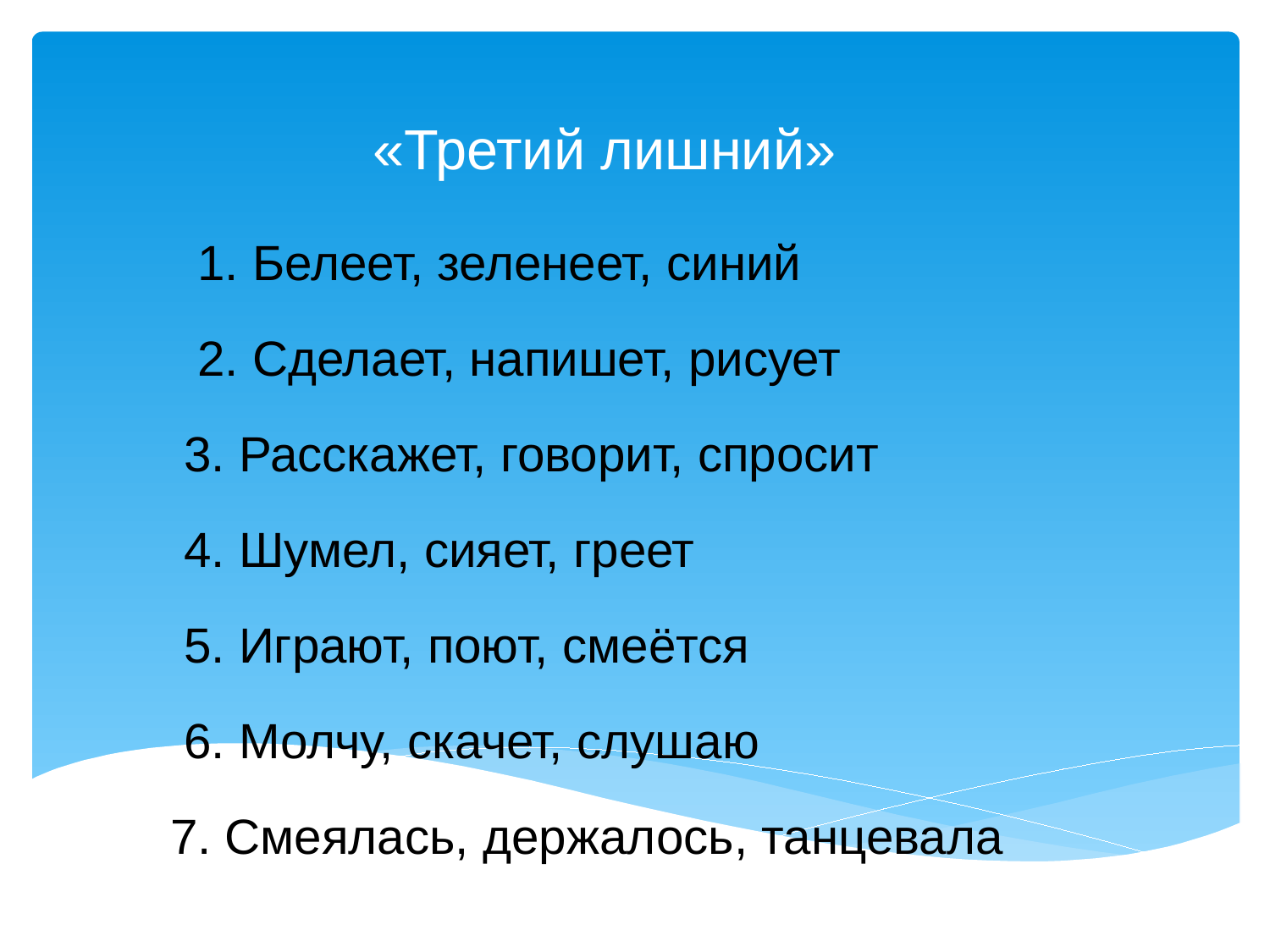

# «Третий лишний»
        1. Белеет, зеленеет, синий
        2. Сделает, напишет, рисует
       3. Расскажет, говорит, спросит
       4. Шумел, сияет, греет
       5. Играют, поют, смеётся
       6. Молчу, скачет, слушаю
      7. Смеялась, держалось, танцевала